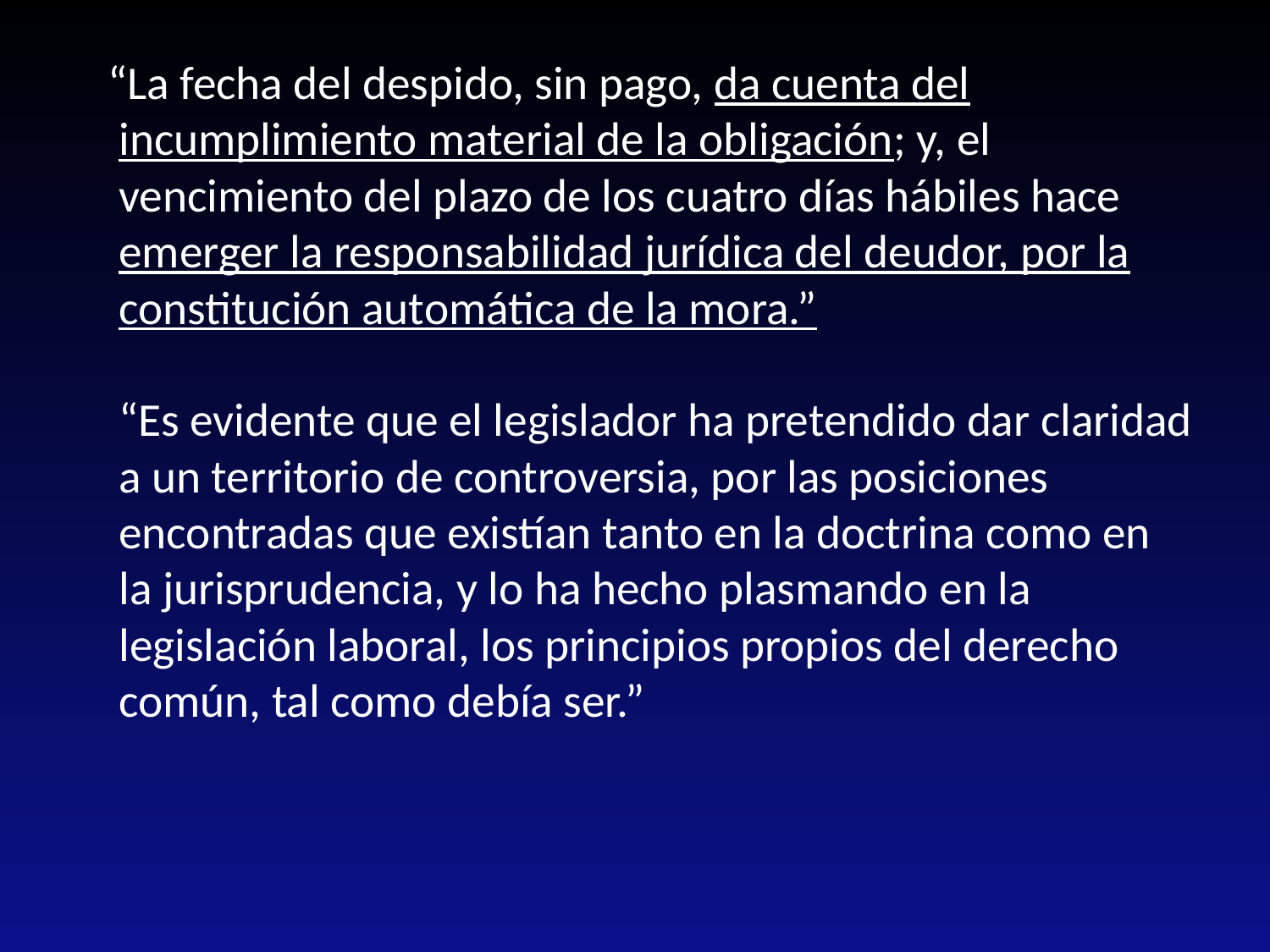

“La fecha del despido, sin pago, da cuenta del incumplimiento material de la obligación; y, el vencimiento del plazo de los cuatro días hábiles hace emerger la responsabilidad jurídica del deudor, por la constitución automática de la mora.”
“Es evidente que el legislador ha pretendido dar claridad a un territorio de controversia, por las posiciones encontradas que existían tanto en la doctrina como en la jurisprudencia, y lo ha hecho plasmando en la legislación laboral, los principios propios del derecho común, tal como debía ser.”